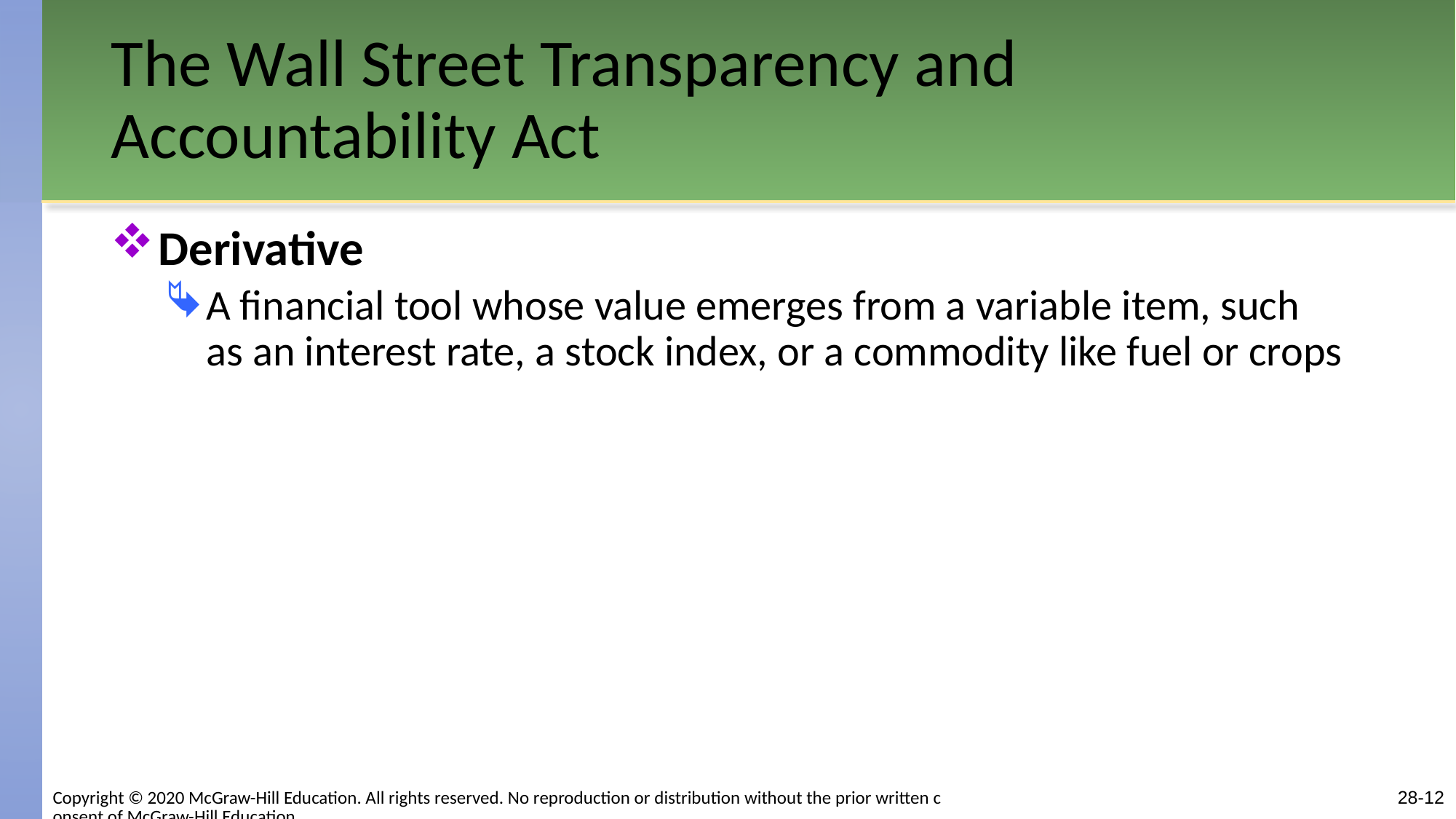

# The Wall Street Transparency and Accountability Act
Derivative
A financial tool whose value emerges from a variable item, such as an interest rate, a stock index, or a commodity like fuel or crops

Copyright © 2020 McGraw-Hill Education. All rights reserved. No reproduction or distribution without the prior written consent of McGraw-Hill Education.
28-12